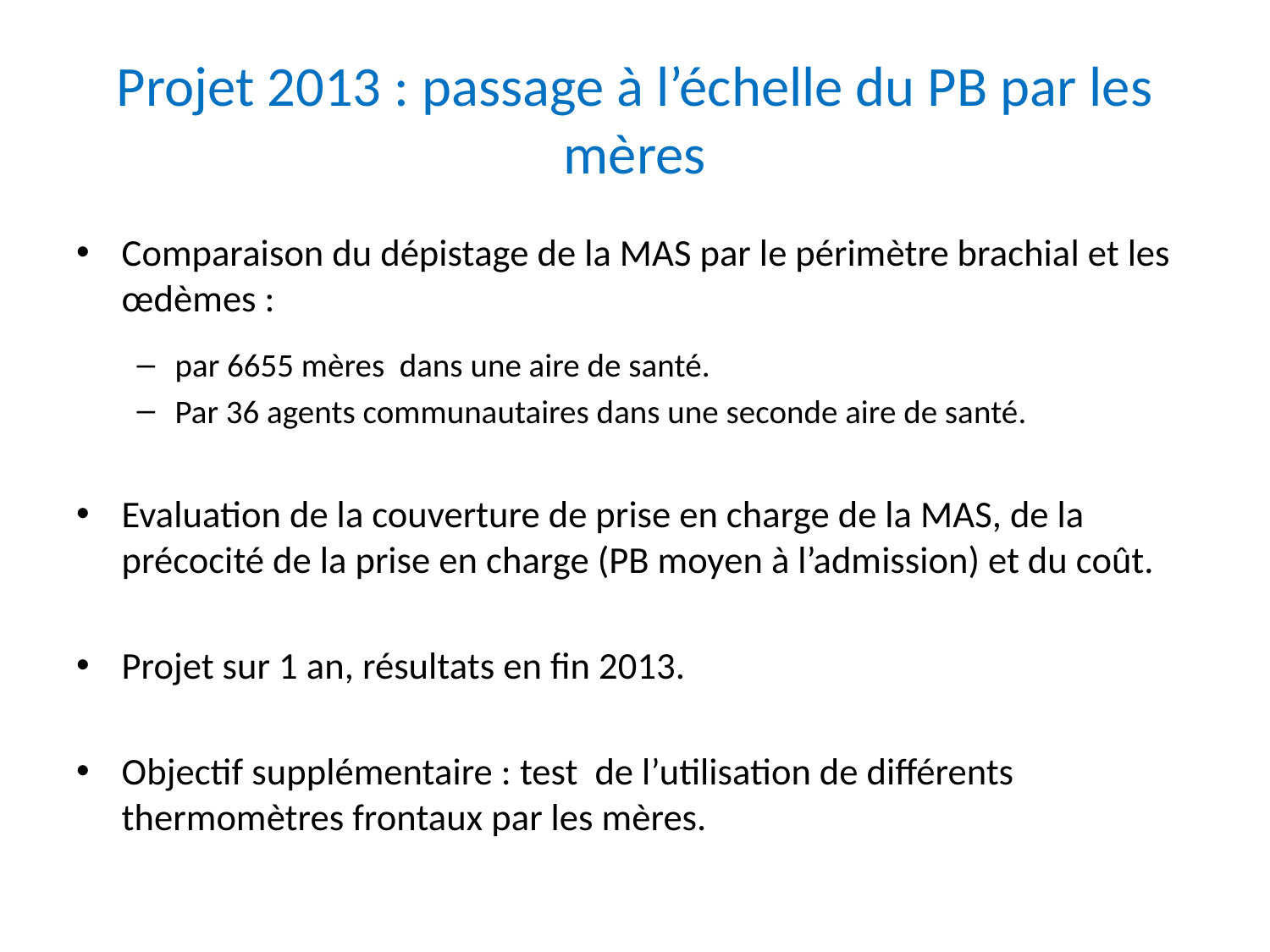

# Projet 2013 : passage à l’échelle du PB par les mères
Comparaison du dépistage de la MAS par le périmètre brachial et les œdèmes :

par 6655 mères  dans une aire de santé.
Par 36 agents communautaires dans une seconde aire de santé.

Evaluation de la couverture de prise en charge de la MAS, de la précocité de la prise en charge (PB moyen à l’admission) et du coût.

Projet sur 1 an, résultats en fin 2013.

Objectif supplémentaire : test  de l’utilisation de différents  thermomètres frontaux par les mères.